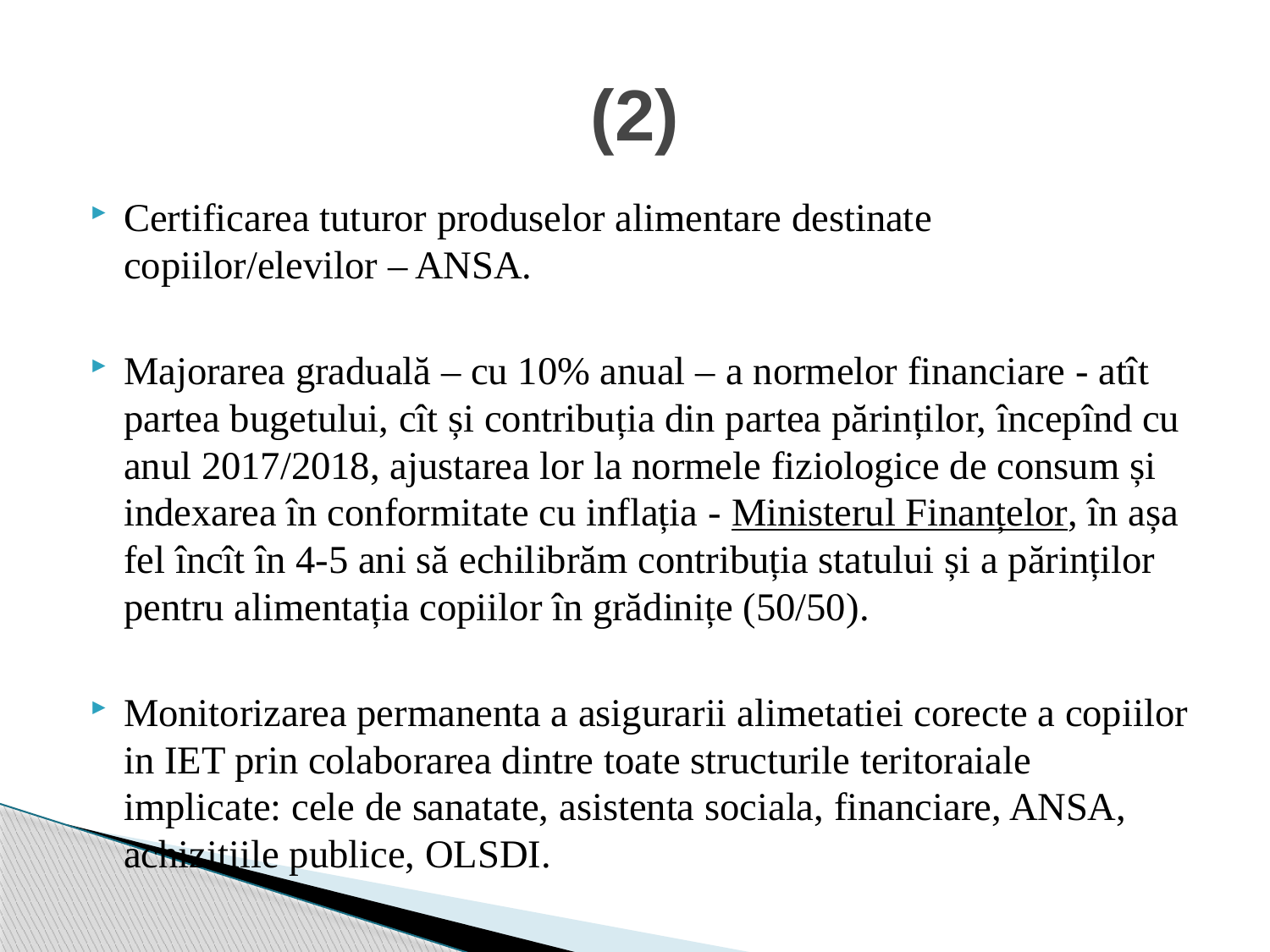

# (2)
Certificarea tuturor produselor alimentare destinate copiilor/elevilor – ANSA.

Majorarea graduală – cu 10% anual – a normelor financiare - atît partea bugetului, cît și contribuția din partea părinților, începînd cu anul 2017/2018, ajustarea lor la normele fiziologice de consum și indexarea în conformitate cu inflația - Ministerul Finanțelor, în așa fel încît în 4-5 ani să echilibrăm contribuția statului și a părinților pentru alimentația copiilor în grădinițe (50/50).

Monitorizarea permanenta a asigurarii alimetatiei corecte a copiilor in IET prin colaborarea dintre toate structurile teritoraiale implicate: cele de sanatate, asistenta sociala, financiare, ANSA, achizitiile publice, OLSDI.